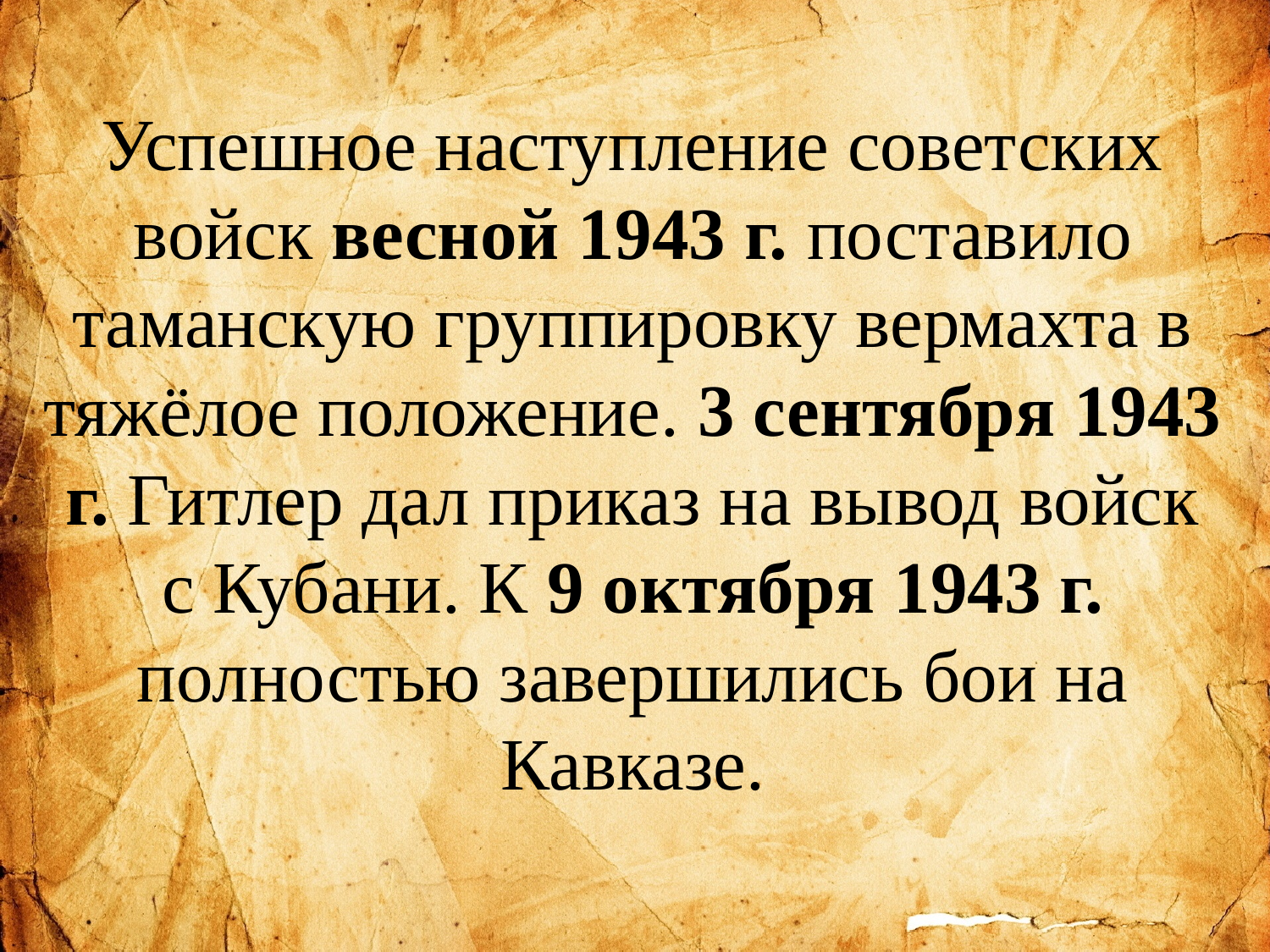

# Успешное наступление советских войск весной 1943 г. поставило таманскую группировку вермахта в тяжёлое положение. 3 сентября 1943 г. Гитлер дал приказ на вывод войск с Кубани. К 9 октября 1943 г. полностью завершились бои на Кавказе.